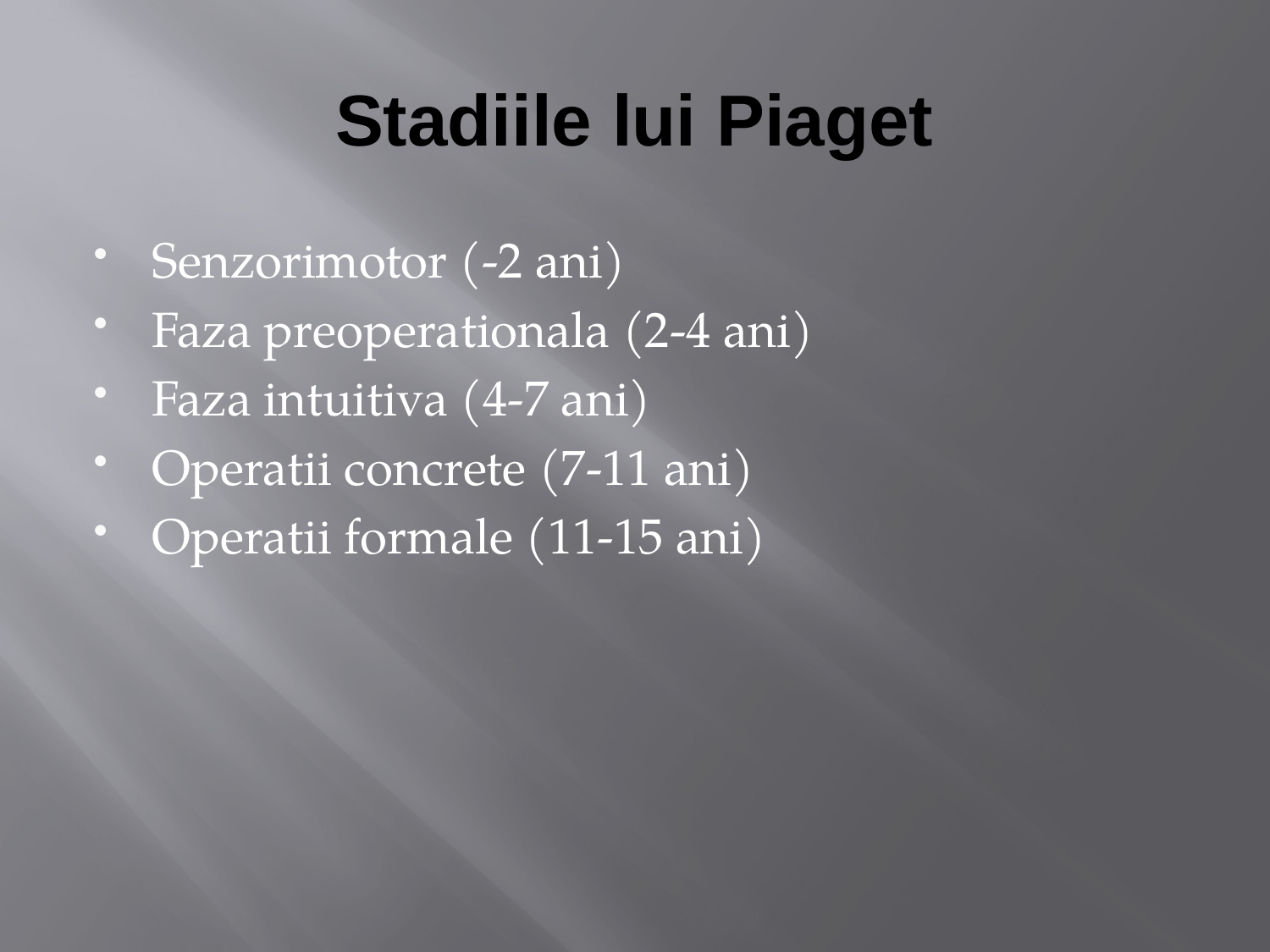

# Stadiile lui Piaget
Senzorimotor (-2 ani)
Faza preoperationala (2-4 ani)
Faza intuitiva (4-7 ani)
Operatii concrete (7-11 ani)
Operatii formale (11-15 ani)